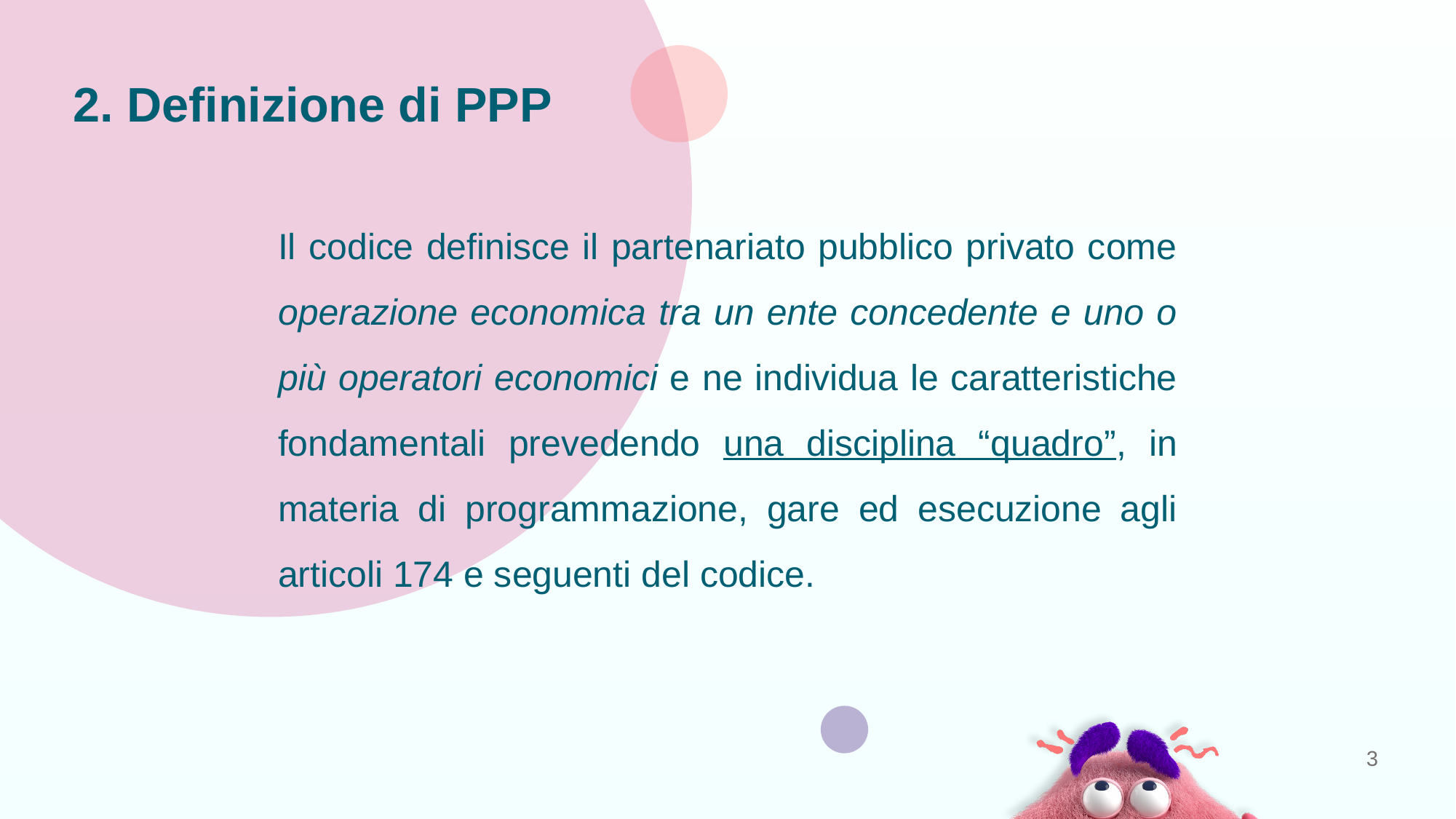

# 2. Definizione di PPP
Il codice definisce il partenariato pubblico privato come operazione economica tra un ente concedente e uno o più operatori economici e ne individua le caratteristiche fondamentali prevedendo una disciplina “quadro”, in materia di programmazione, gare ed esecuzione agli articoli 174 e seguenti del codice.

3